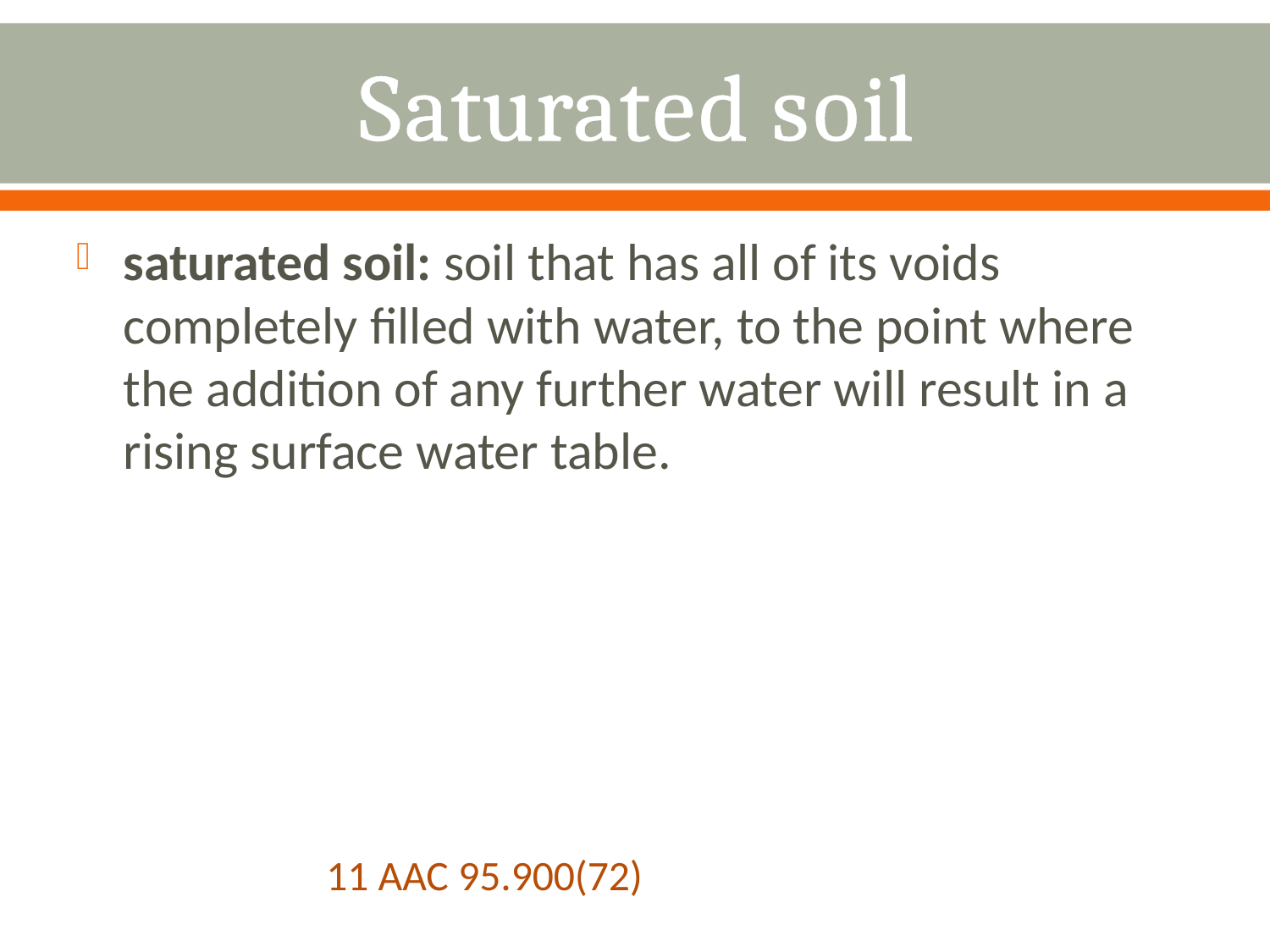

# Saturated soil
saturated soil: soil that has all of its voids completely filled with water, to the point where the addition of any further water will result in a rising surface water table.

					            11 AAC 95.900(72)